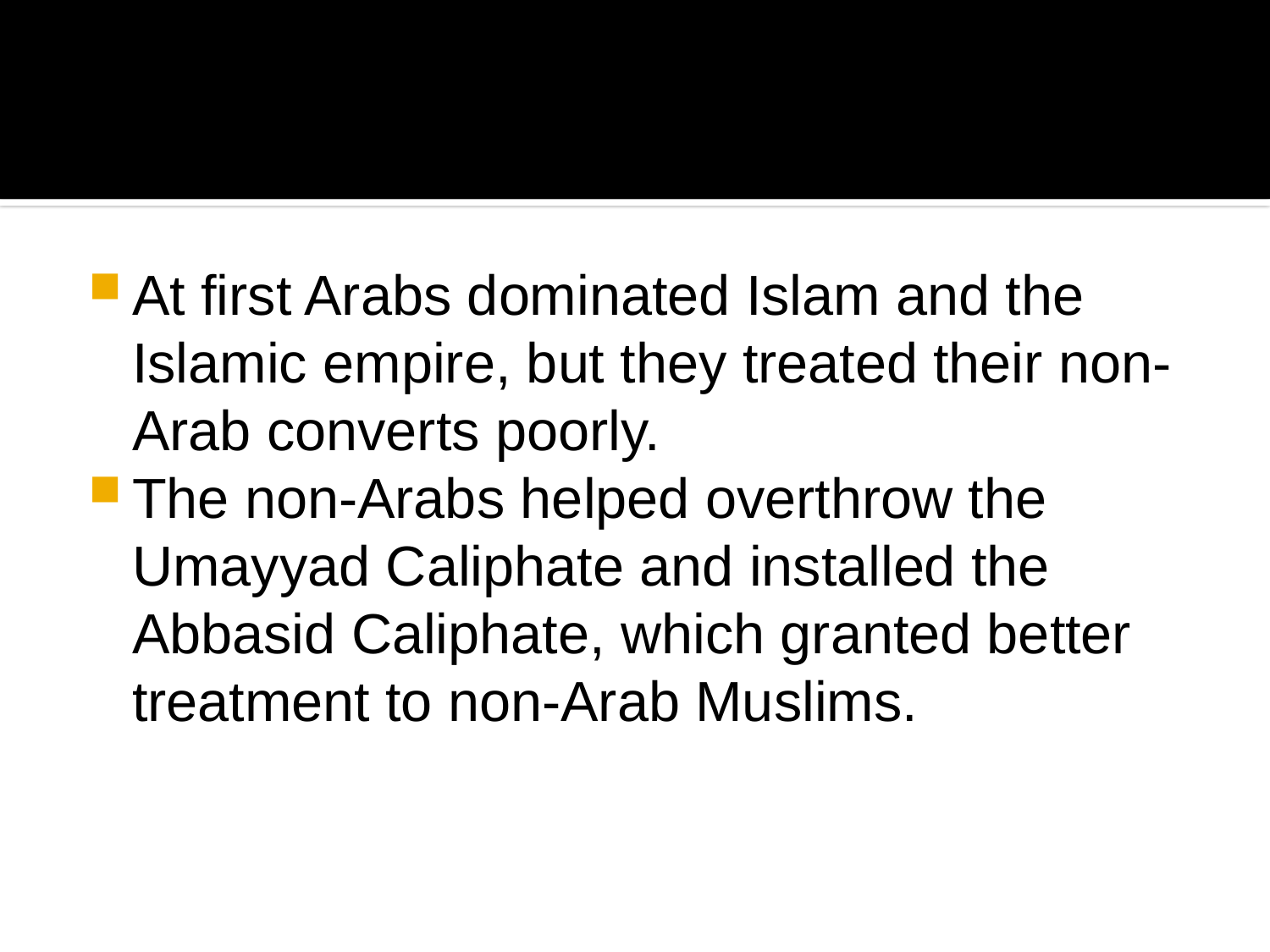

#
At first Arabs dominated Islam and the Islamic empire, but they treated their non-Arab converts poorly.
The non-Arabs helped overthrow the Umayyad Caliphate and installed the Abbasid Caliphate, which granted better treatment to non-Arab Muslims.